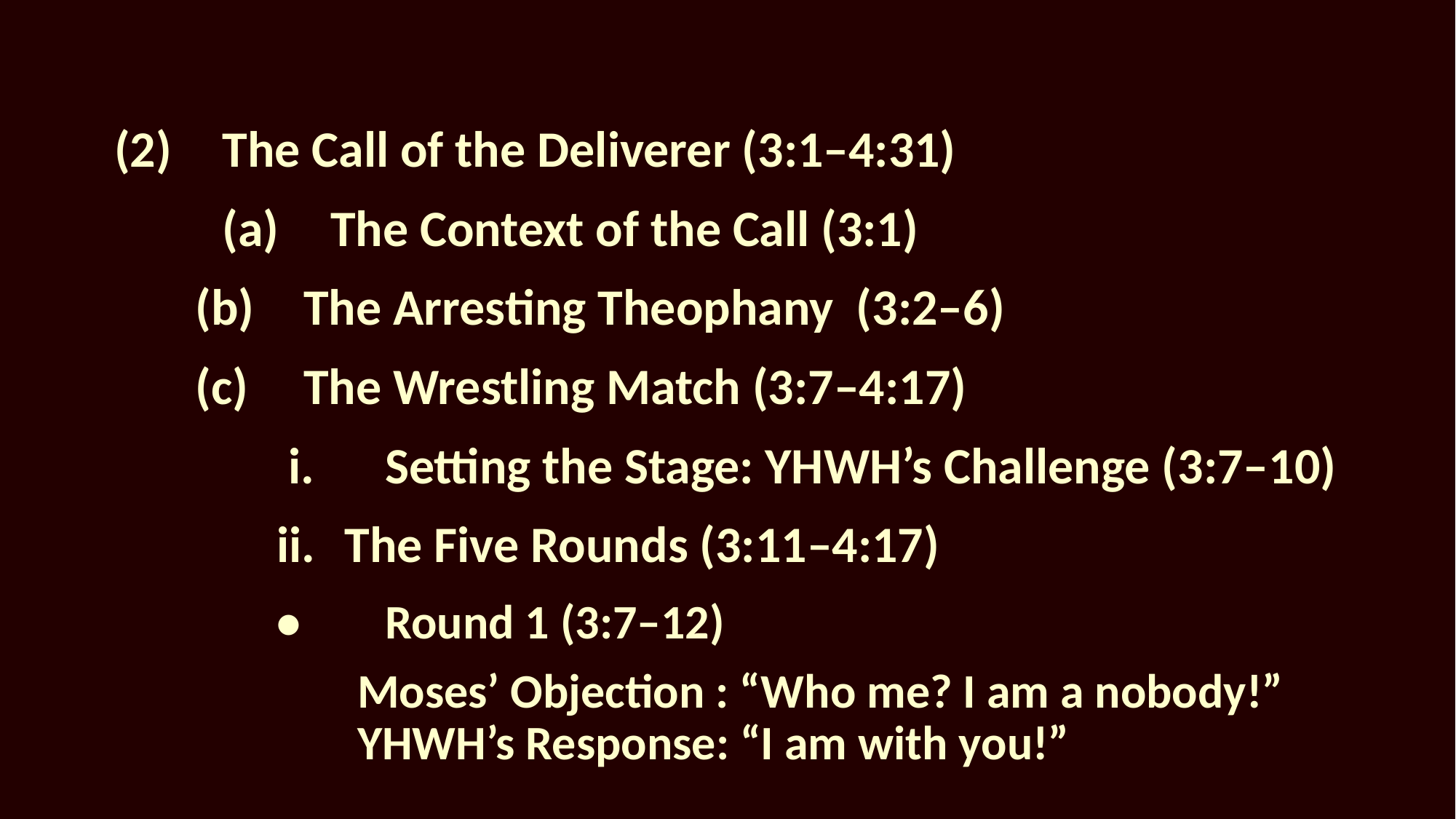

(2)	The Call of the Deliverer (3:1–4:31)
 				(a)	The Context of the Call (3:1)
(b)	The Arresting Theophany  (3:2–6)
(c)		The Wrestling Match (3:7–4:17)
 i.			Setting the Stage: YHWH’s Challenge (3:7–10)
The Five Rounds (3:11–4:17)
				•	Round 1 (3:7–12)
		Moses’ Objection : “Who me? I am a nobody!”
		YHWH’s Response: “I am with you!”